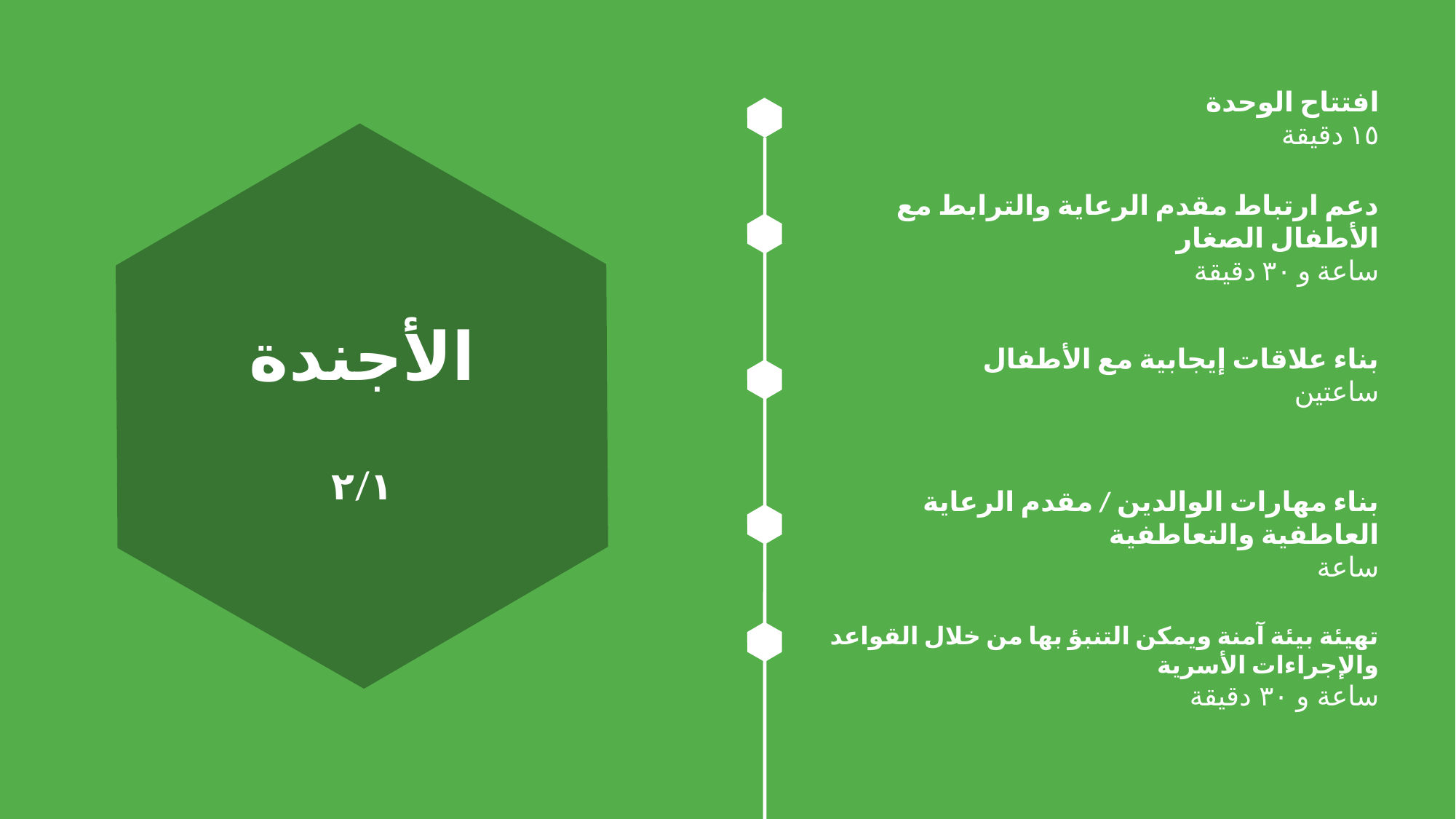

افتتاح الوحدة
١٥ دقيقة

دعم ارتباط مقدم الرعاية والترابط مع الأطفال الصغار
ساعة و ٣٠ دقيقة

بناء علاقات إيجابية مع الأطفال
ساعتين

# الأجندة ٢/١
بناء مهارات الوالدين / مقدم الرعاية العاطفية والتعاطفية
ساعة

تهيئة بيئة آمنة ويمكن التنبؤ بها من خلال القواعد والإجراءات الأسرية
ساعة و ٣٠ دقيقة